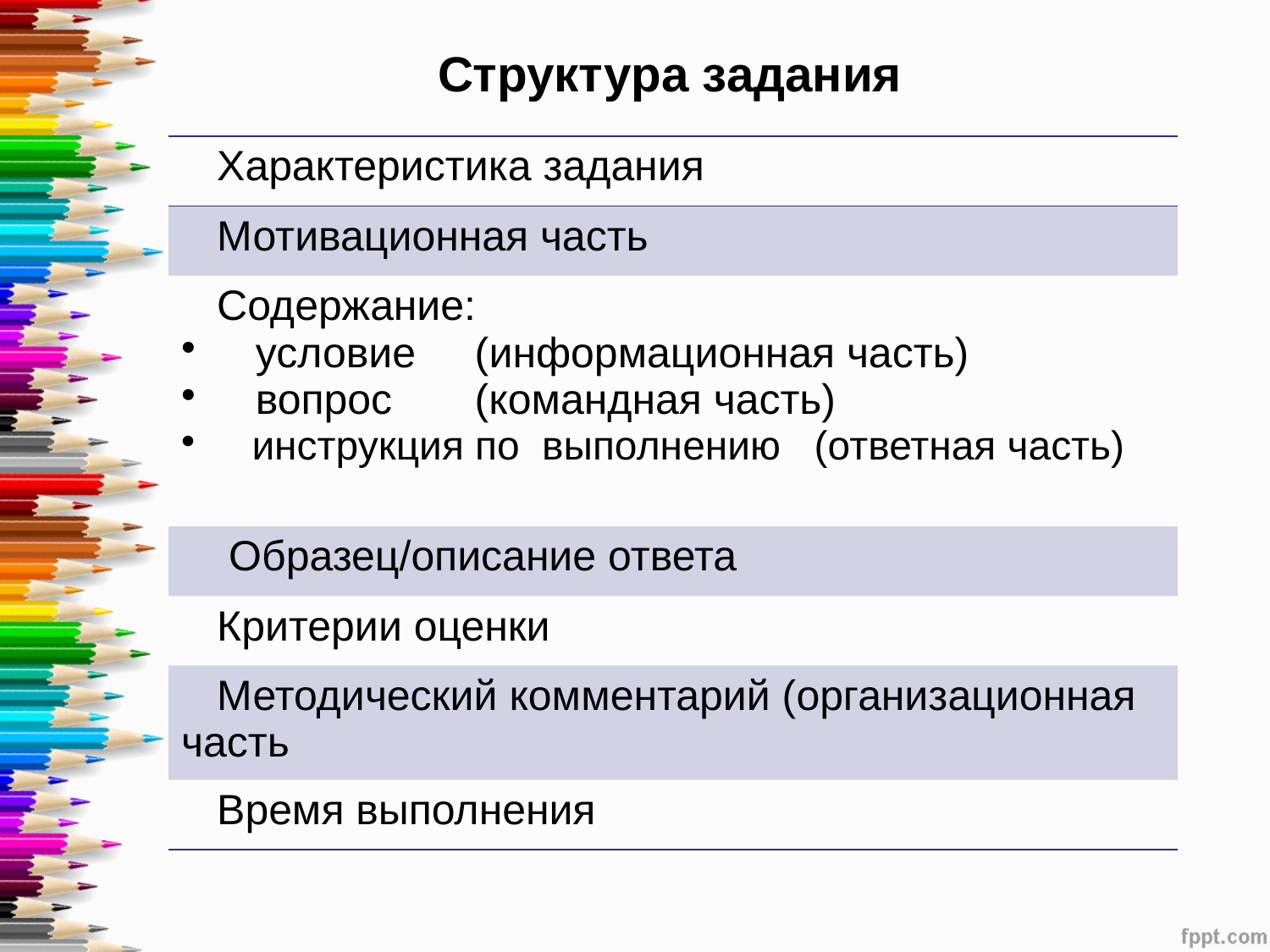

Структура задания
| Характеристика задания |
| --- |
| Мотивационная часть |
| Содержание: условие (информационная часть) вопрос (командная часть) инструкция по выполнению (ответная часть) |
| Образец/описание ответа |
| Критерии оценки |
| Методический комментарий (организационная часть |
| Время выполнения |